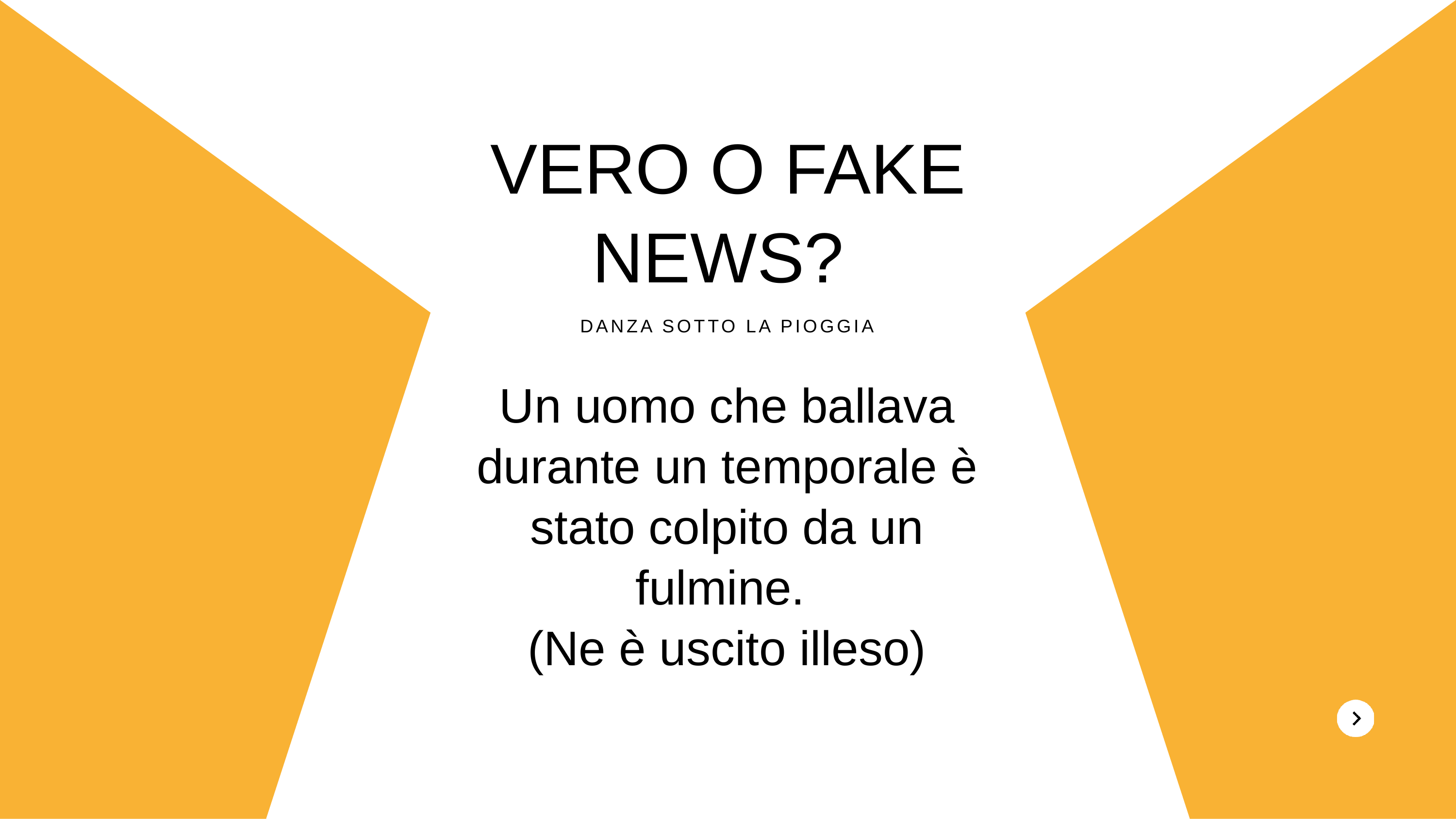

VERO O FAKE NEWS?
DANZA SOTTO LA PIOGGIA
Un uomo che ballava durante un temporale è stato colpito da un fulmine.
(Ne è uscito illeso)